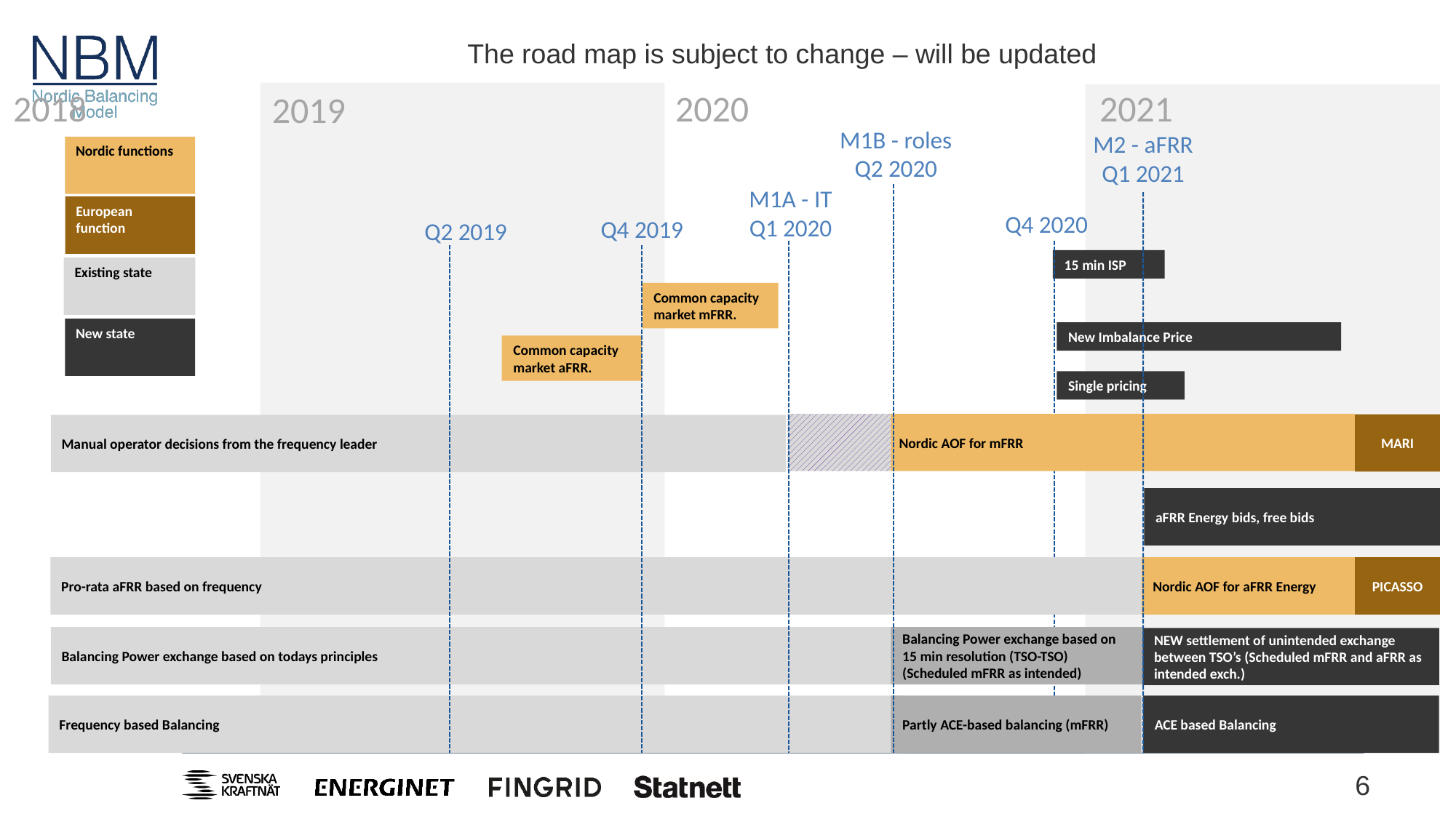

The road map is subject to change – will be updated
2020
2021
2018
2019

M1B - roles
Q2 2020
M2 - aFRR
Q1 2021
Nordic functions
M1A - IT
Q1 2020
European function
Q4 2020
Q4 2019
Q2 2019
15 min ISP
Existing state
Common capacity market mFRR.
New state
New Imbalance Price
Common capacity market aFRR.
Single pricing

Nordic AOF for mFRR
MARI
Manual operator decisions from the frequency leader
Trial operation
aFRR Energy bids, free bids
Pro-rata aFRR based on frequency
PICASSO
Nordic AOF for aFRR Energy
Balancing Power exchange based on todays principles
Balancing Power exchange based on 15 min resolution (TSO-TSO) (Scheduled mFRR as intended)
NEW settlement of unintended exchange between TSO’s (Scheduled mFRR and aFRR as intended exch.)
Frequency based Balancing
Partly ACE-based balancing (mFRR)
ACE based Balancing